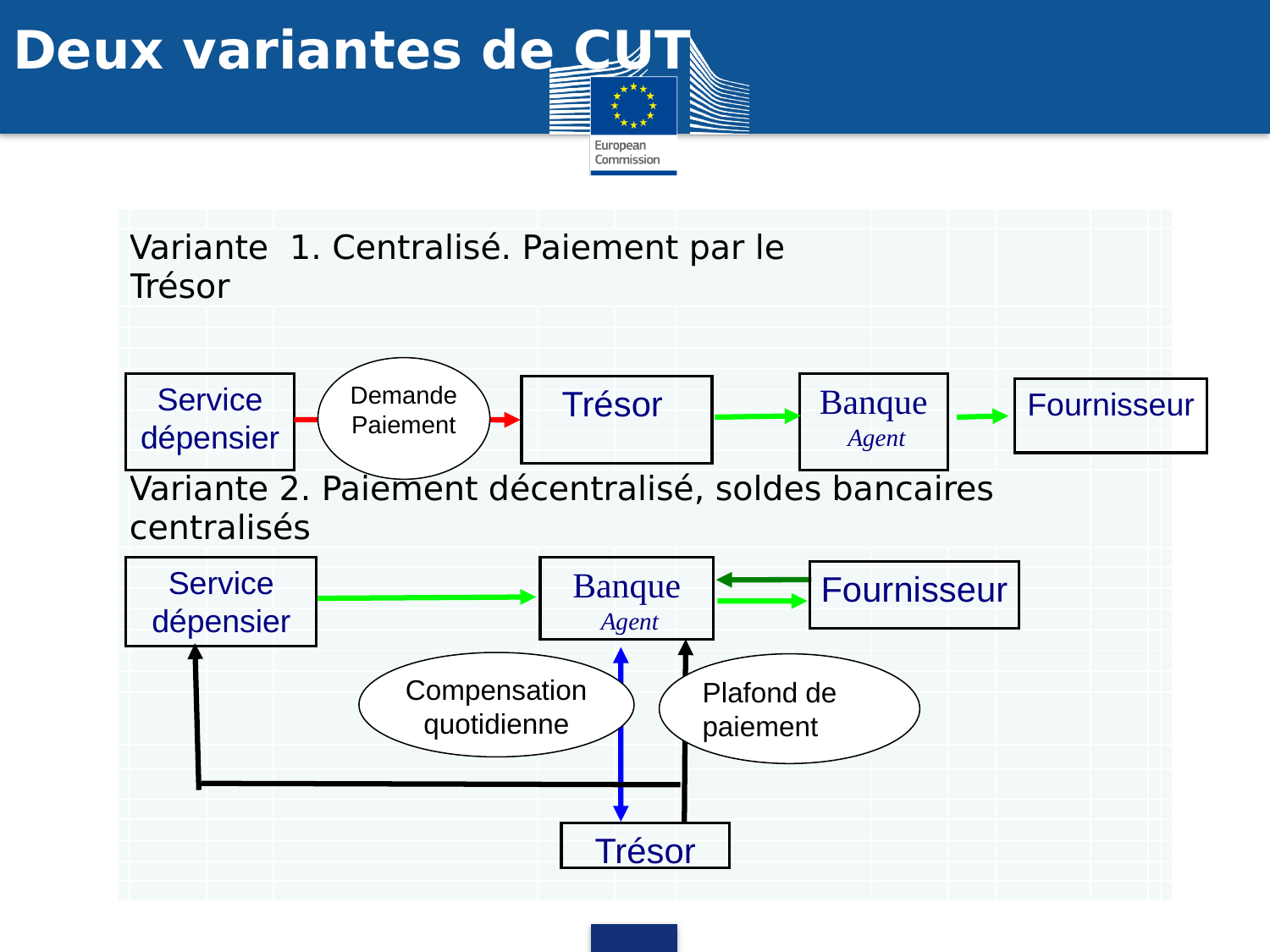

# Deux variantes de CUT
|  |  |  |  |  |  |  |  |  |  |  |  |  |
| --- | --- | --- | --- | --- | --- | --- | --- | --- | --- | --- | --- | --- |
|  | Variante 1. Centralisé. Paiement par le Trésor |  |  |  |  |  |  |  |  |  |  |  |
|  |  |  |  |  |  |  |  |  |  |  |  |  |
|  |  |  |  |  |  |  |  |  |  |  |  |  |
|  |  |  |  |  |  |  |  |  |  |  |  |  |
|  |  |  |  |  |  |  |  |  |  |  |  |  |
|  |  |  |  |  |  |  |  |  |  |  |  |  |
|  |  |  |  |  |  |  |  |  |  |  |  |  |
|  |  |  |  |  |  |  |  |  |  |  |  |  |
|  |  |  |  |  |  |  |  |  |  |  |  |  |
|  | Variante 2. Paiement décentralisé, soldes bancaires centralisés |  |  |  |  |  |  |  |  |  |  |  |
|  |  |  |  |  |  |  |  |  |  |  |  |  |
|  |  |  |  |  |  |  |  |  |  |  |  |  |
|  |  |  |  |  |  |  |  |  |  |  |  |  |
|  |  |  |  |  |  |  |  |  |  |  |  |  |
|  |  |  |  |  |  |  |  |  |  |  |  |  |
|  |  |  |  |  |  |  |  |  |  |  |  |  |
|  |  |  |  |  |  |  |  |  |  |  |  |  |
|  |  |  |  |  |  |  |  |  |  |  |  |  |
|  |  |  |  |  |  |  |  |  |  |  |  |  |
|  |  |  |  |  |  |  |  |  |  |  |  |  |
|  |  |  |  |  |  |  |  |  |  |  |  |  |
|  |  |  |  |  |  |  |  |  |  |  |  |  |
|  |  |  |  |  |  |  |  |  |  |  |  |  |
|  |  |  |  |  |  |  |  |  |  |  |  |  |
|  |  |  |  |  |  |  |  |  |  |  |  |  |
Demande Paiement
Service dépensier
Banque
 Agent
Trésor
Fournisseur

Service dépensier
Banque
 Agent
Fournisseur

Compensation
quotidienne
Plafond de paiement

Trésor